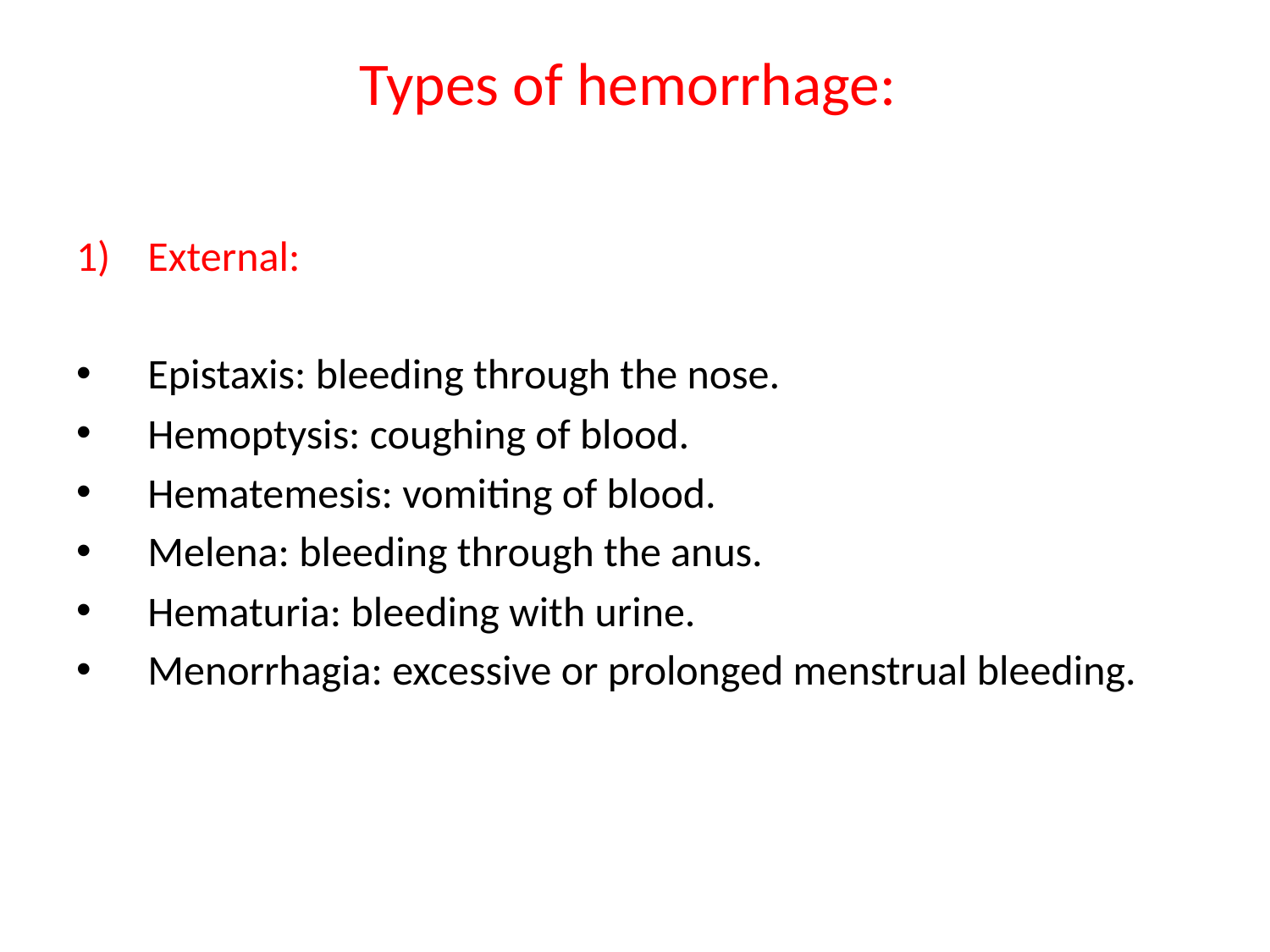

# Types of hemorrhage:
External:

Epistaxis: bleeding through the nose.
Hemoptysis: coughing of blood.
Hematemesis: vomiting of blood.
Melena: bleeding through the anus.
Hematuria: bleeding with urine.
Menorrhagia: excessive or prolonged menstrual bleeding.